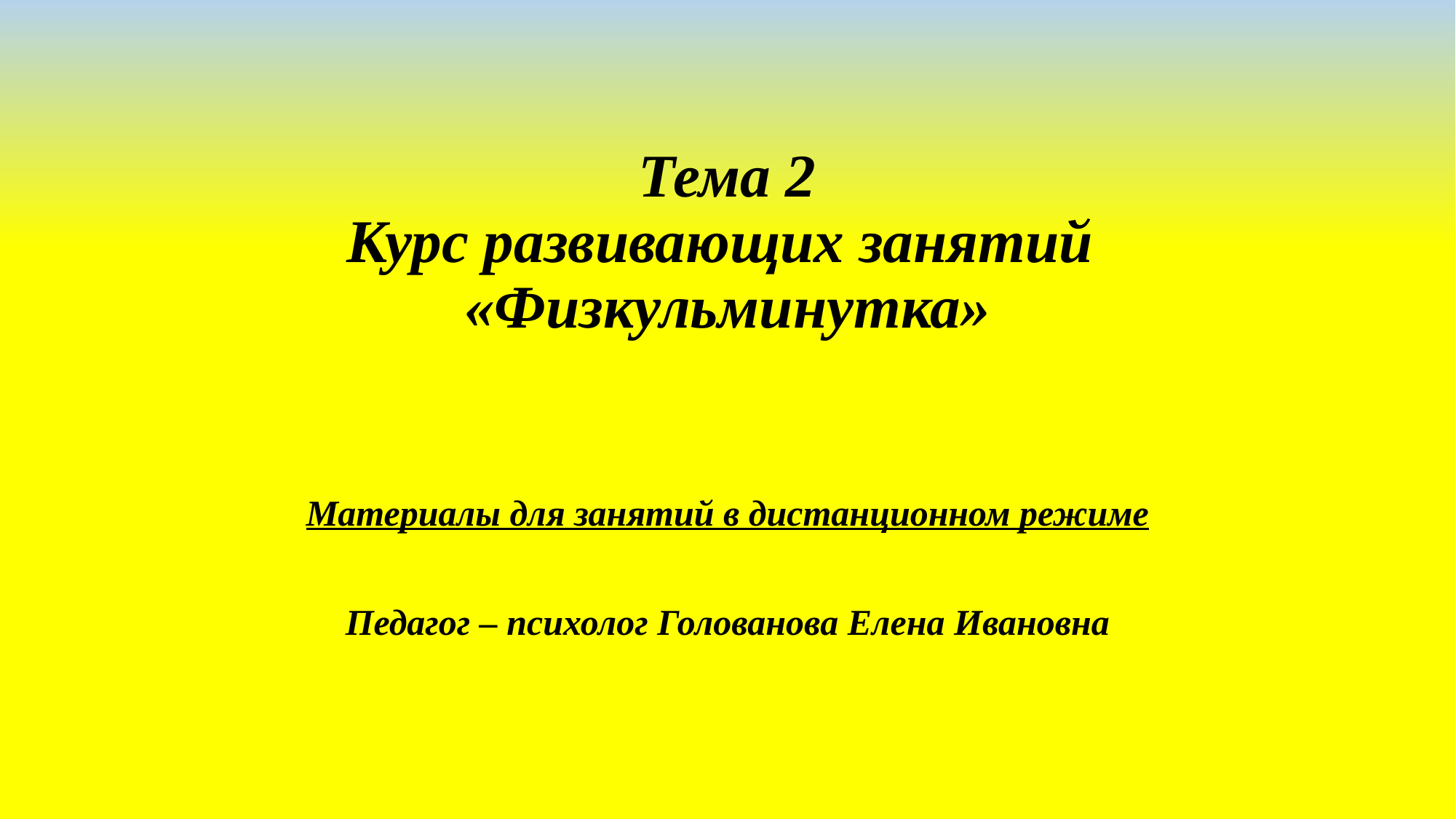

# Тема 2 Курс развивающих занятий «Физкульминутка»

Материалы для занятий в дистанционном режиме

Педагог – психолог Голованова Елена Ивановна